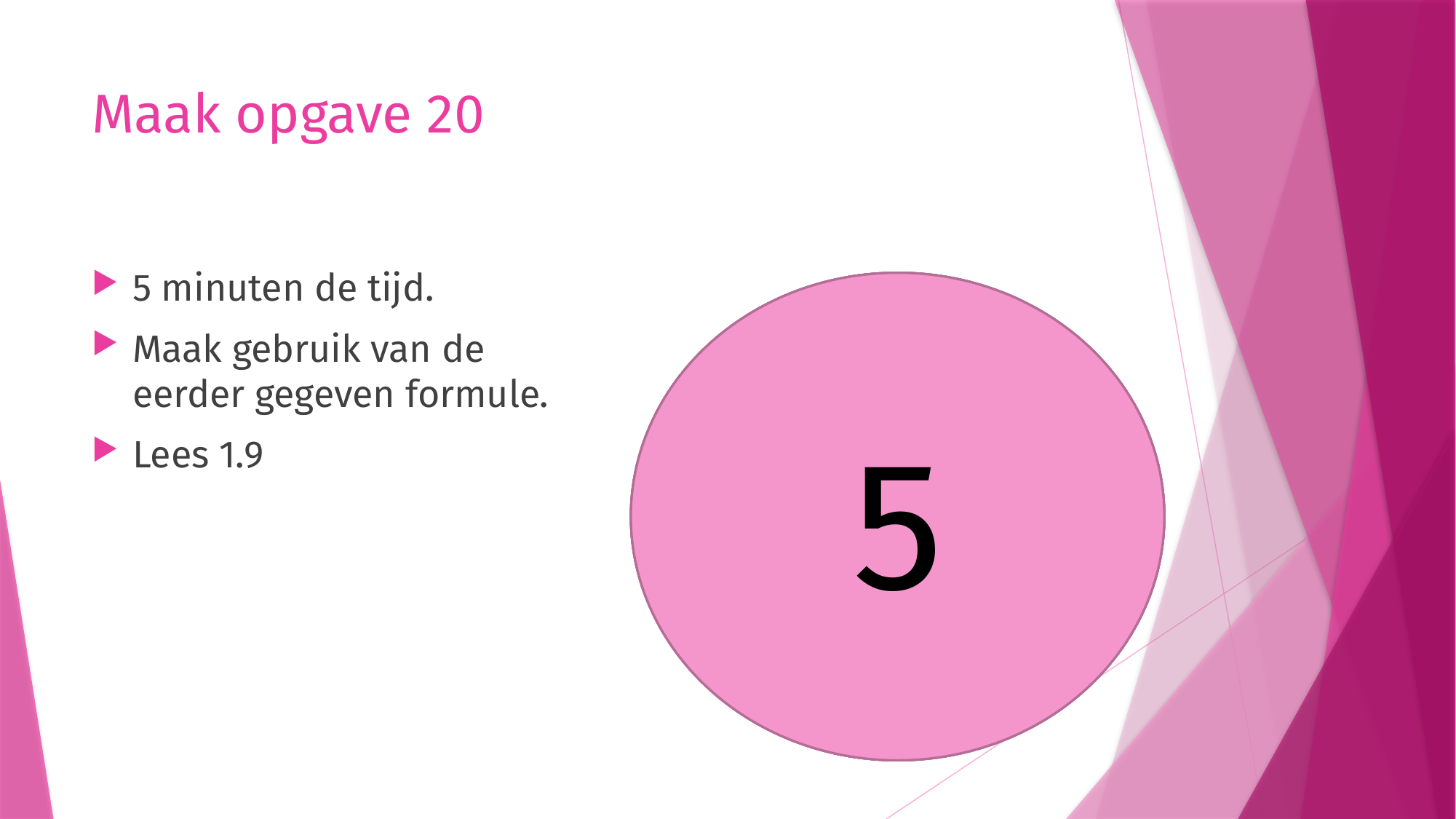

# Maak opgave 20
5 minuten de tijd.
Maak gebruik van de eerder gegeven formule.
Lees 1.9
5
4
3
1
2